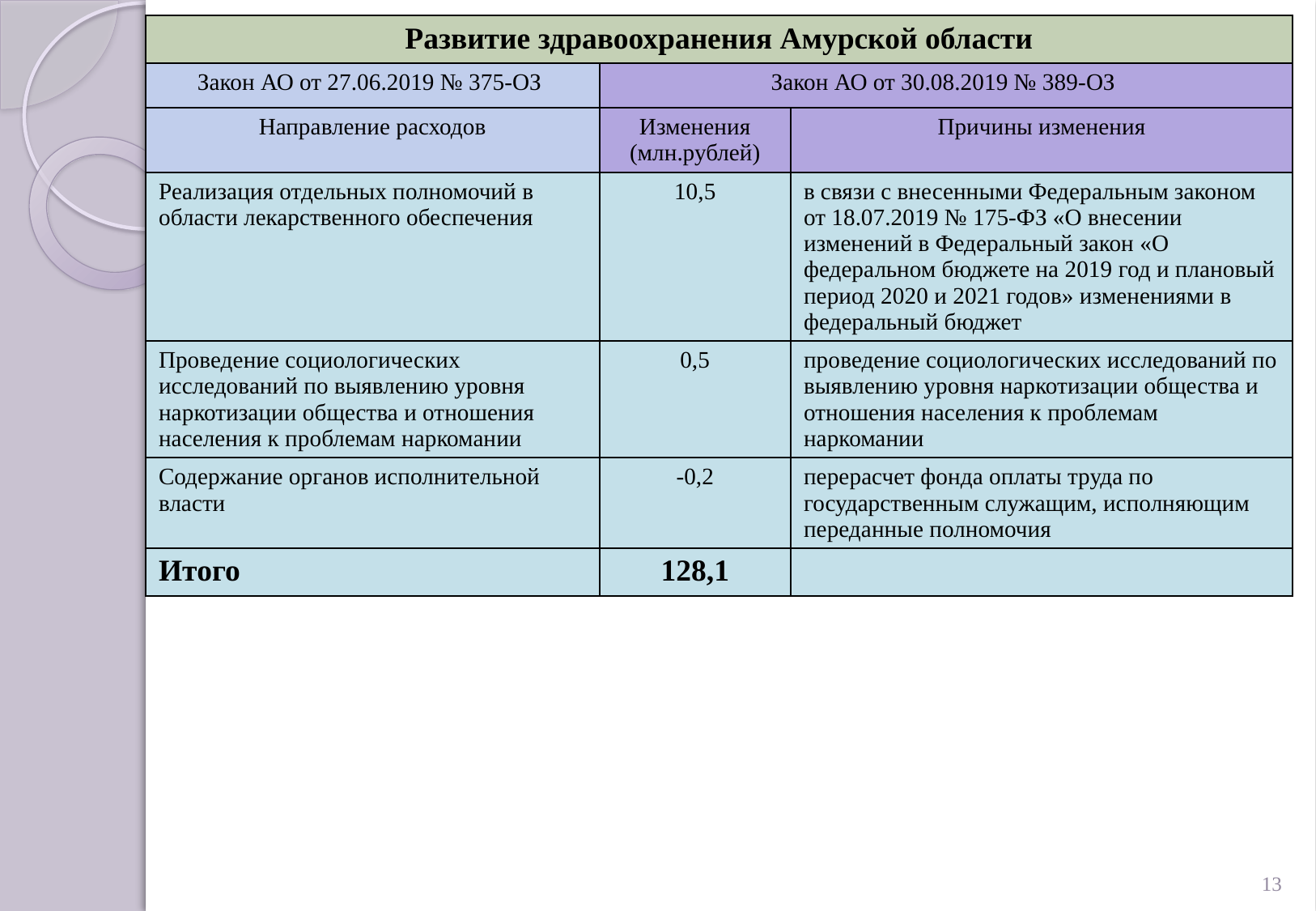

| Развитие здравоохранения Амурской области |  |  |
| --- | --- | --- |
| Закон АО от 27.06.2019 № 375-ОЗ | Закон АО от 30.08.2019 № 389-ОЗ |  |
| Направление расходов | Изменения (млн.рублей) | Причины изменения |
| Реализация отдельных полномочий в области лекарственного обеспечения | 10,5 | в связи с внесенными Федеральным законом от 18.07.2019 № 175-ФЗ «О внесении изменений в Федеральный закон «О федеральном бюджете на 2019 год и плановый период 2020 и 2021 годов» изменениями в федеральный бюджет |
| Проведение социологических исследований по выявлению уровня наркотизации общества и отношения населения к проблемам наркомании | 0,5 | проведение социологических исследований по выявлению уровня наркотизации общества и отношения населения к проблемам наркомании |
| Содержание органов исполнительной власти | -0,2 | перерасчет фонда оплаты труда по государственным служащим, исполняющим переданные полномочия |
| Итого | 128,1 |  |
13